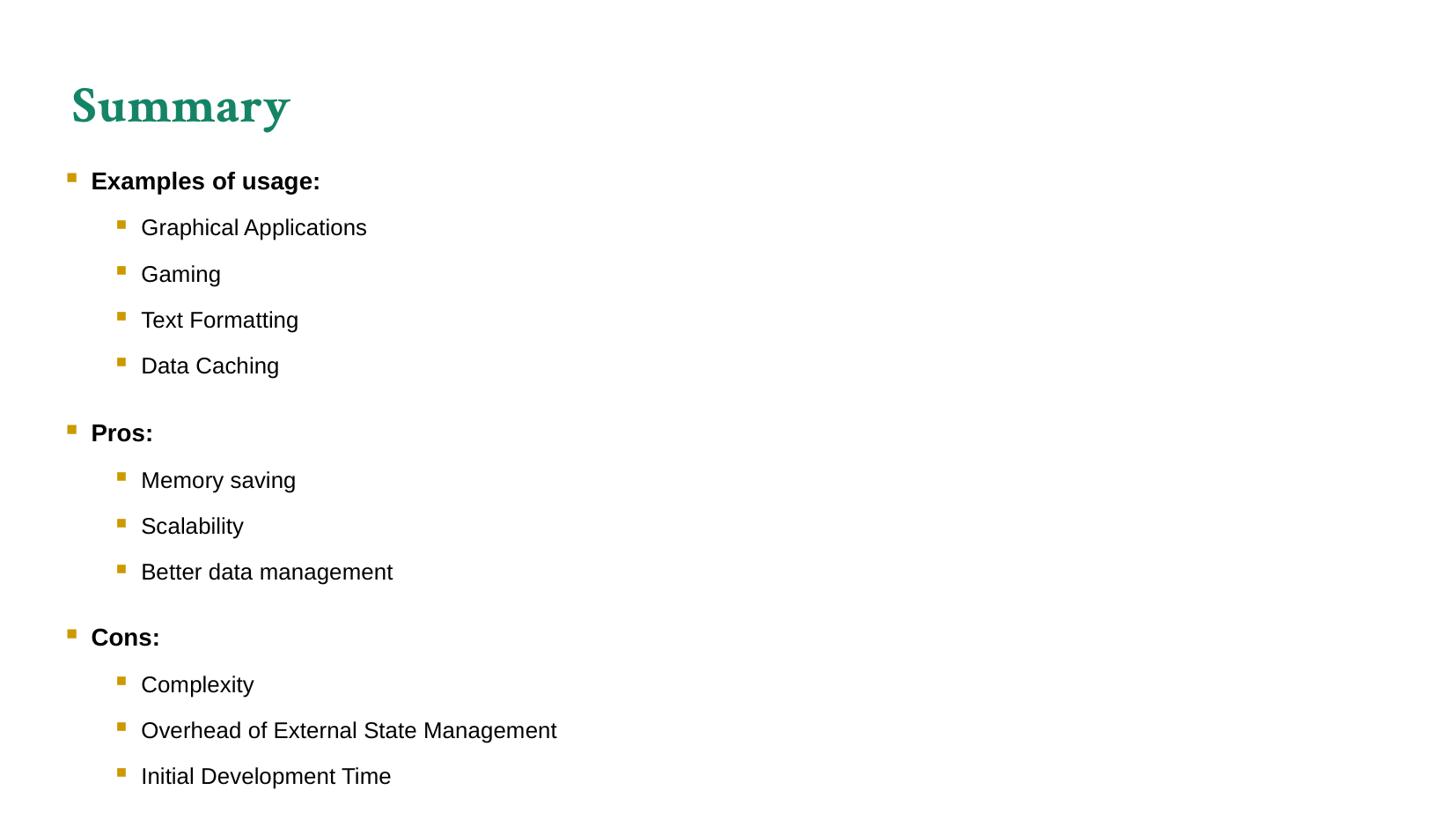

# Summary
Examples of usage:
Graphical Applications
Gaming
Text Formatting
Data Caching

Pros:
Memory saving
Scalability
Better data management

Cons:
Complexity
Overhead of External State Management
Initial Development Time